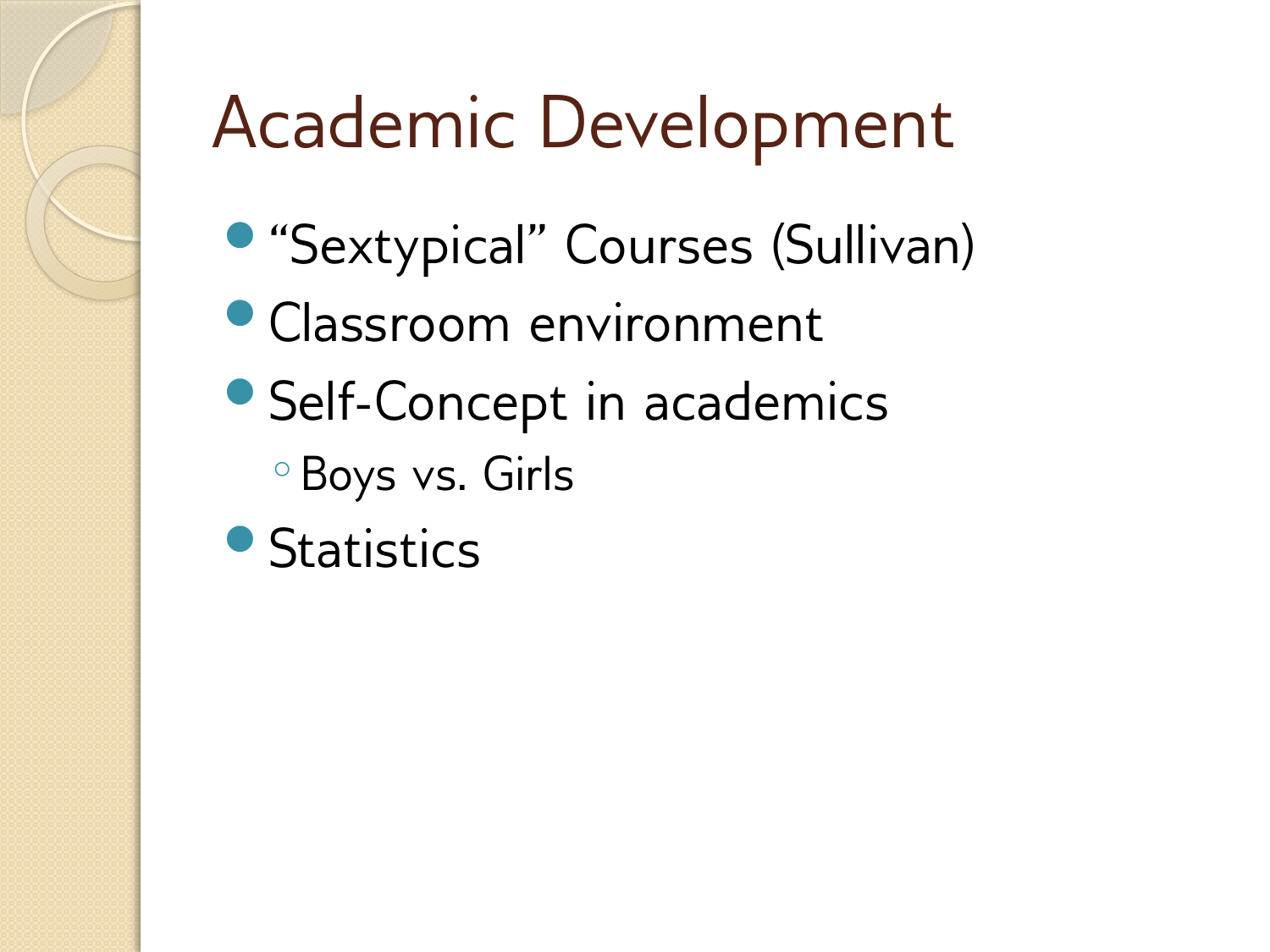

# Academic Development
“Sextypical” Courses (Sullivan)
Classroom environment
Self-Concept in academics
Boys vs. Girls
Statistics